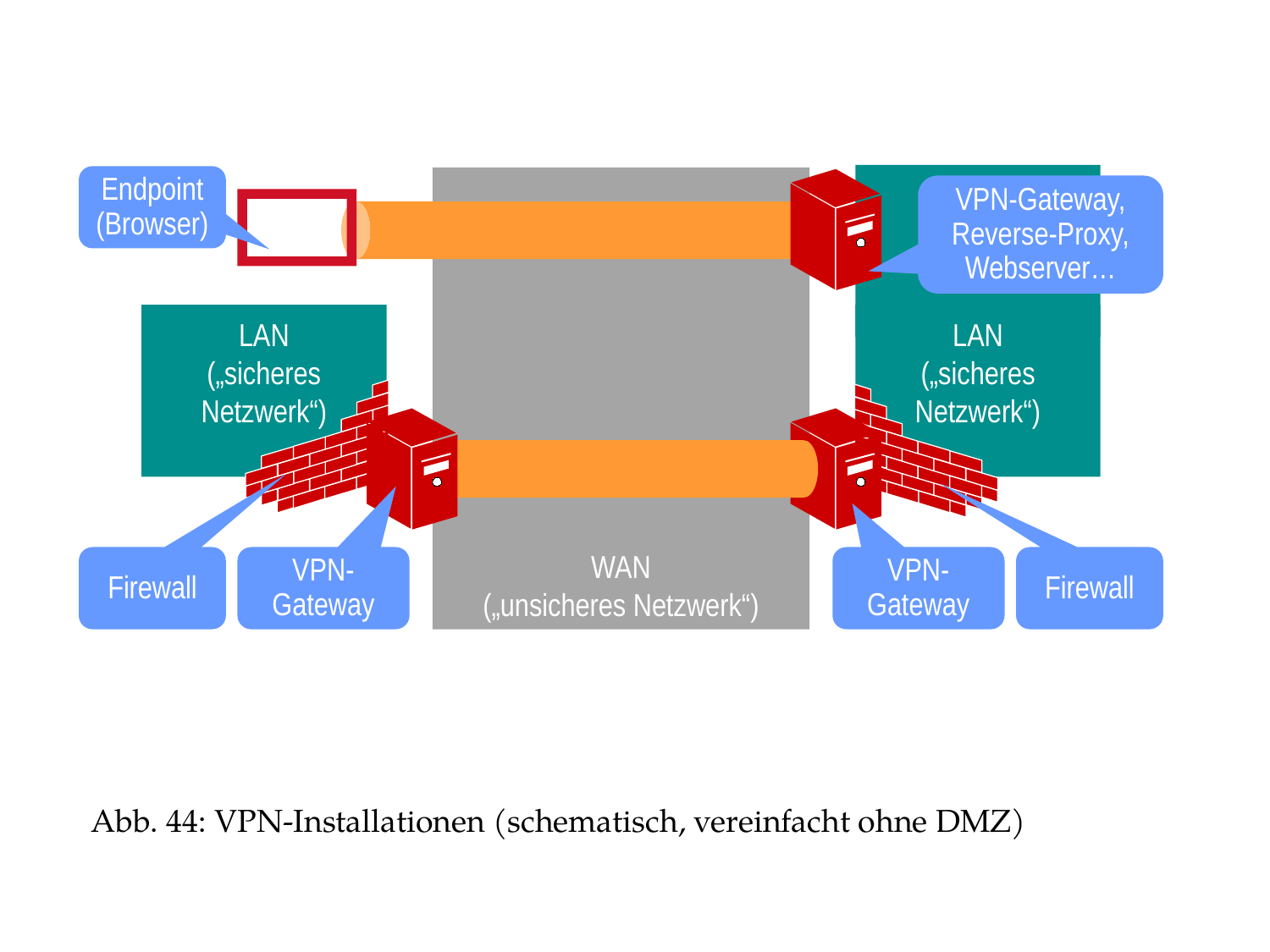

Endpoint
(Browser)
WAN
(„unsicheres Netzwerk“)

VPN-Gateway, Reverse-Proxy,
Webserver…

LAN
(„sicheres Netzwerk“)

LAN
(„sicheres Netzwerk“)

Firewall
VPN-Gateway
VPN-Gateway
Firewall
Abb. 44: VPN-Installationen (schematisch, vereinfacht ohne DMZ)